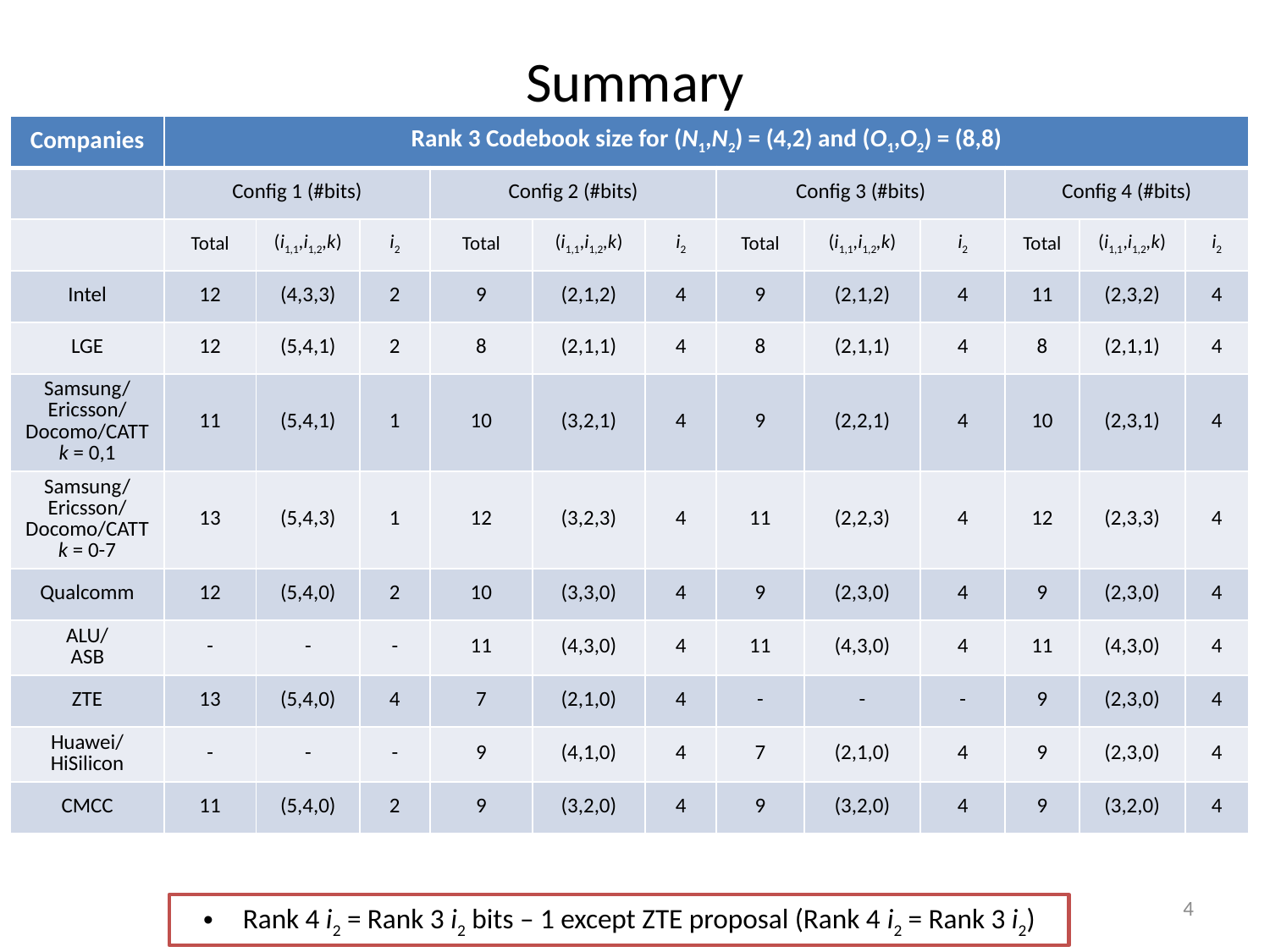

# Summary
| Companies | Rank 3 Codebook size for (N1,N2) = (4,2) and (O1,O2) = (8,8) |  |  |  |  |  |  |  |  |  |  |  |
| --- | --- | --- | --- | --- | --- | --- | --- | --- | --- | --- | --- | --- |
|  | Config 1 (#bits) |  |  | Config 2 (#bits) |  |  | Config 3 (#bits) |  |  | Config 4 (#bits) |  |  |
|  | Total | (i1,1,i1,2,k) | i2 | Total | (i1,1,i1,2,k) | i2 | Total | (i1,1,i1,2,k) | i2 | Total | (i1,1,i1,2,k) | i2 |
| Intel | 12 | (4,3,3) | 2 | 9 | (2,1,2) | 4 | 9 | (2,1,2) | 4 | 11 | (2,3,2) | 4 |
| LGE | 12 | (5,4,1) | 2 | 8 | (2,1,1) | 4 | 8 | (2,1,1) | 4 | 8 | (2,1,1) | 4 |
| Samsung/ Ericsson/ Docomo/CATT k = 0,1 | 11 | (5,4,1) | 1 | 10 | (3,2,1) | 4 | 9 | (2,2,1) | 4 | 10 | (2,3,1) | 4 |
| Samsung/ Ericsson/ Docomo/CATT k = 0-7 | 13 | (5,4,3) | 1 | 12 | (3,2,3) | 4 | 11 | (2,2,3) | 4 | 12 | (2,3,3) | 4 |
| Qualcomm | 12 | (5,4,0) | 2 | 10 | (3,3,0) | 4 | 9 | (2,3,0) | 4 | 9 | (2,3,0) | 4 |
| ALU/ ASB | - | - | - | 11 | (4,3,0) | 4 | 11 | (4,3,0) | 4 | 11 | (4,3,0) | 4 |
| ZTE | 13 | (5,4,0) | 4 | 7 | (2,1,0) | 4 | - | - | - | 9 | (2,3,0) | 4 |
| Huawei/ HiSilicon | - | - | - | 9 | (4,1,0) | 4 | 7 | (2,1,0) | 4 | 9 | (2,3,0) | 4 |
| CMCC | 11 | (5,4,0) | 2 | 9 | (3,2,0) | 4 | 9 | (3,2,0) | 4 | 9 | (3,2,0) | 4 |
4
Rank 4 i2 = Rank 3 i2 bits – 1 except ZTE proposal (Rank 4 i2 = Rank 3 i2)